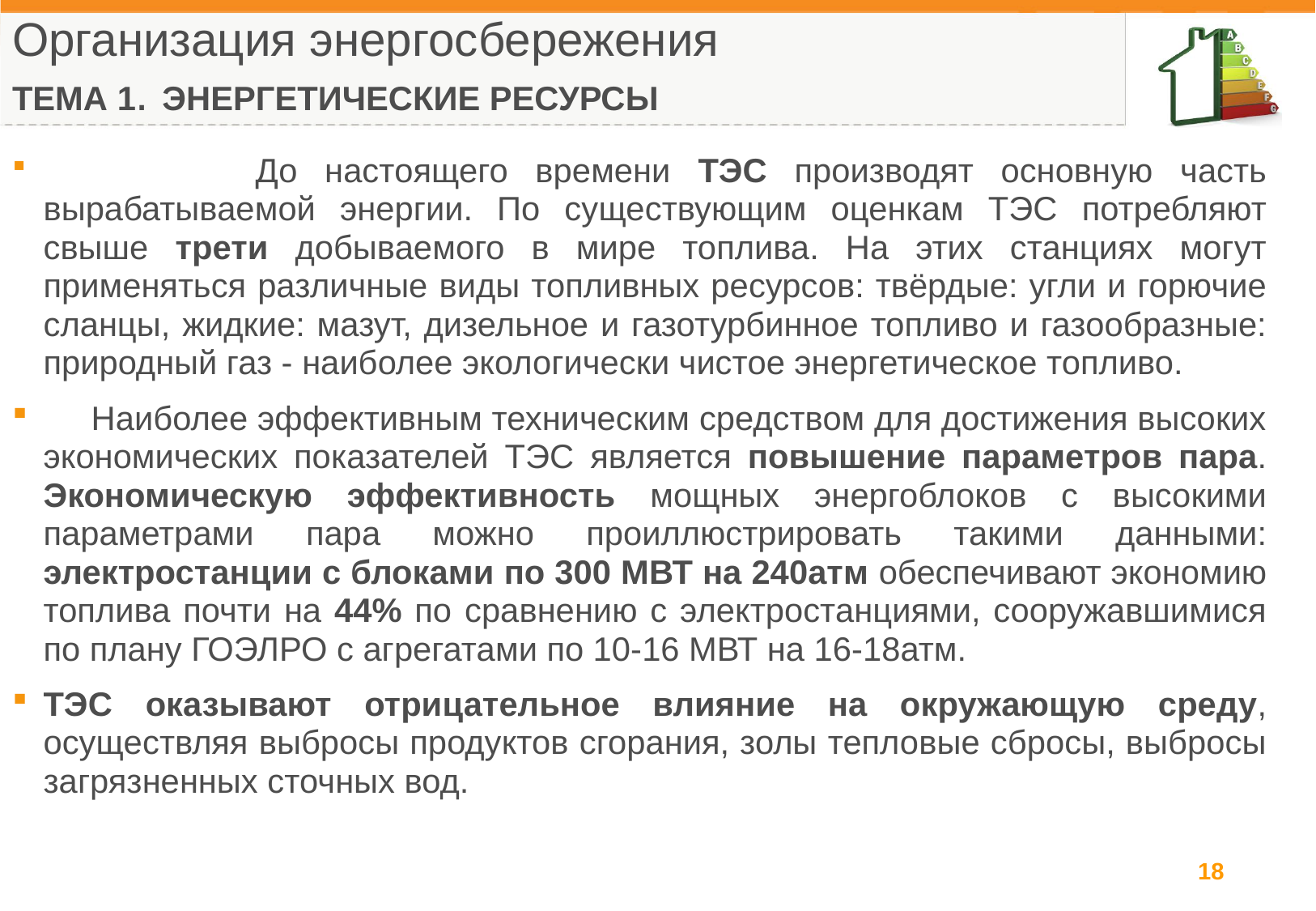

Организация энергосбережения
ТЕМА 1. ЭНЕРГЕТИЧЕСКИЕ РЕСУРСЫ
        До настоящего времени ТЭС производят основную часть вырабатываемой энергии. По существующим оценкам ТЭС потребляют свыше трети добываемого в мире топлива. На этих станциях могут применяться различные виды топливных ресурсов: твёрдые: угли и горючие сланцы, жидкие: мазут, дизельное и газотурбинное топливо и газообразные: природный газ - наиболее экологически чистое энергетическое топливо.
     Наиболее эффективным техническим средством для достижения высоких экономических показателей ТЭС является повышение параметров пара. Экономическую эффективность мощных энергоблоков с высокими параметрами пара можно проиллюстрировать такими данными: электростанции с блоками по 300 МВТ на 240атм обеспечивают экономию топлива почти на 44% по сравнению с электростанциями, сооружавшимися по плану ГОЭЛРО с агрегатами по 10-16 МВТ на 16-18атм.
ТЭС оказывают отрицательное влияние на окружающую среду, осуществляя выбросы продуктов сгорания, золы тепловые сбросы, выбросы загрязненных сточных вод.